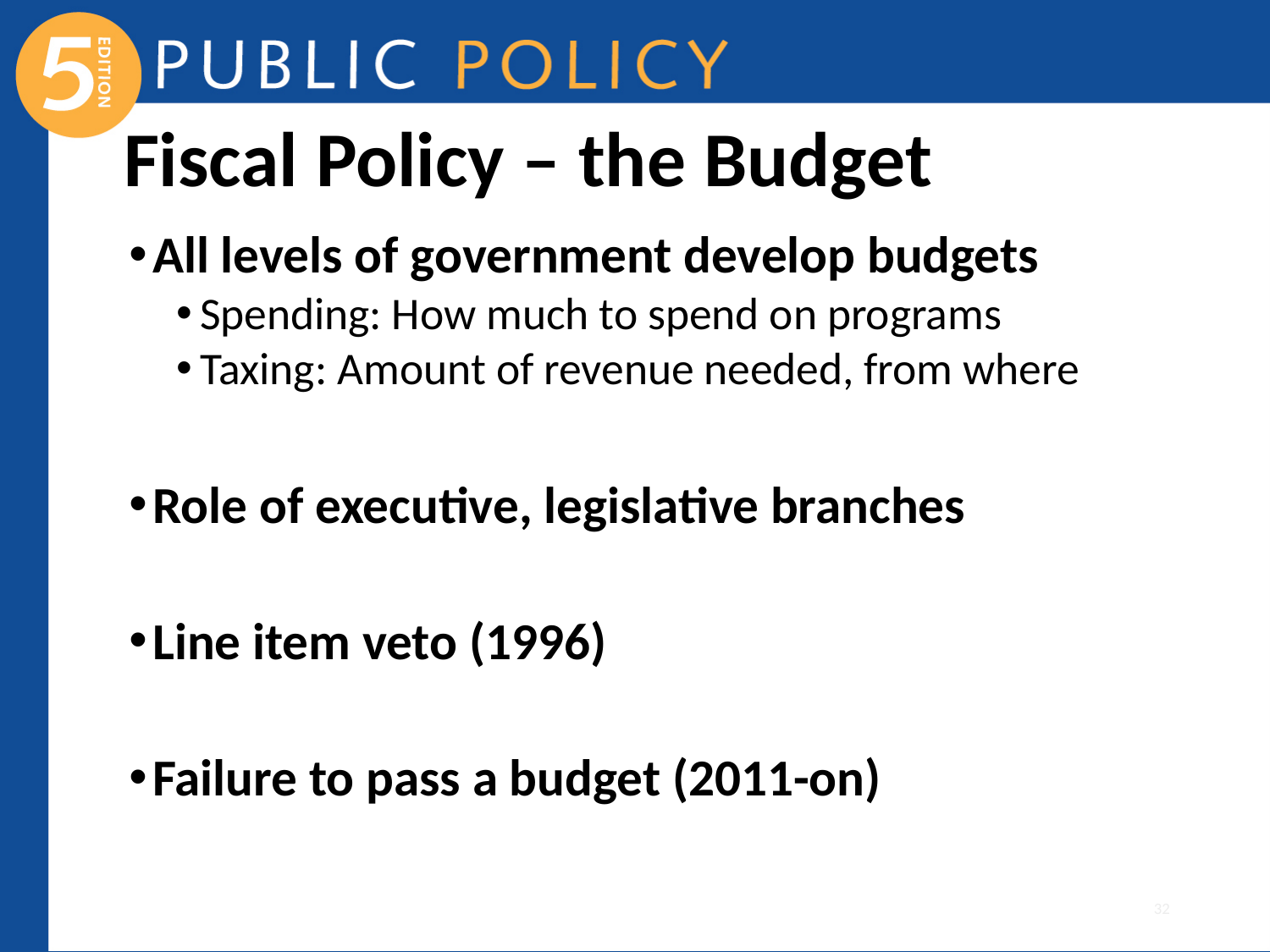

# Fiscal Policy – the Budget
All levels of government develop budgets
Spending: How much to spend on programs
Taxing: Amount of revenue needed, from where

Role of executive, legislative branches

Line item veto (1996)

Failure to pass a budget (2011-on)
32